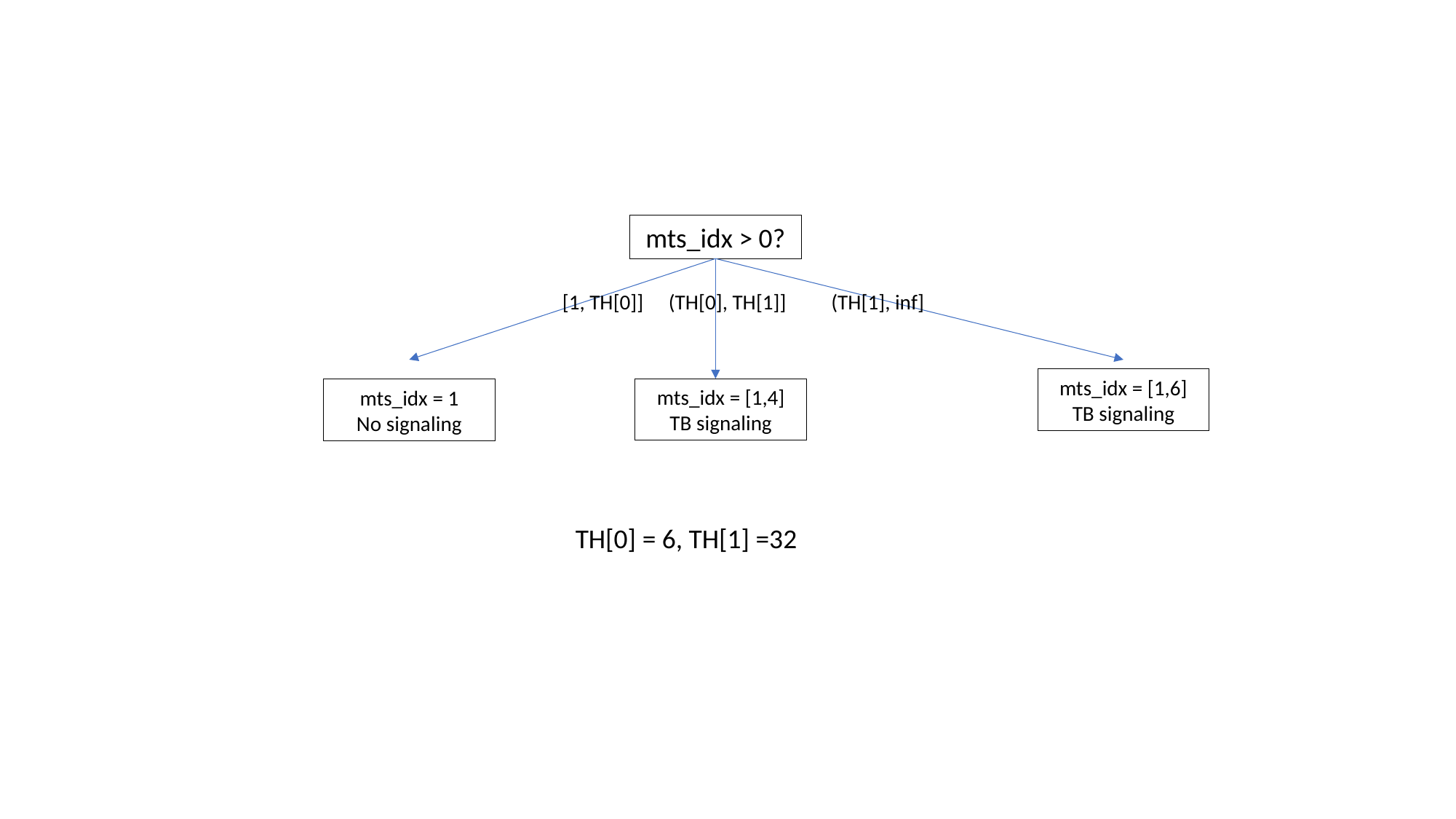

mts_idx > 0?
[1, TH[0]]
(TH[0], TH[1]]
(TH[1], inf]
mts_idx = [1,6]
TB signaling
mts_idx = [1,4]
TB signaling
mts_idx = 1
No signaling
TH[0] = 6, TH[1] =32